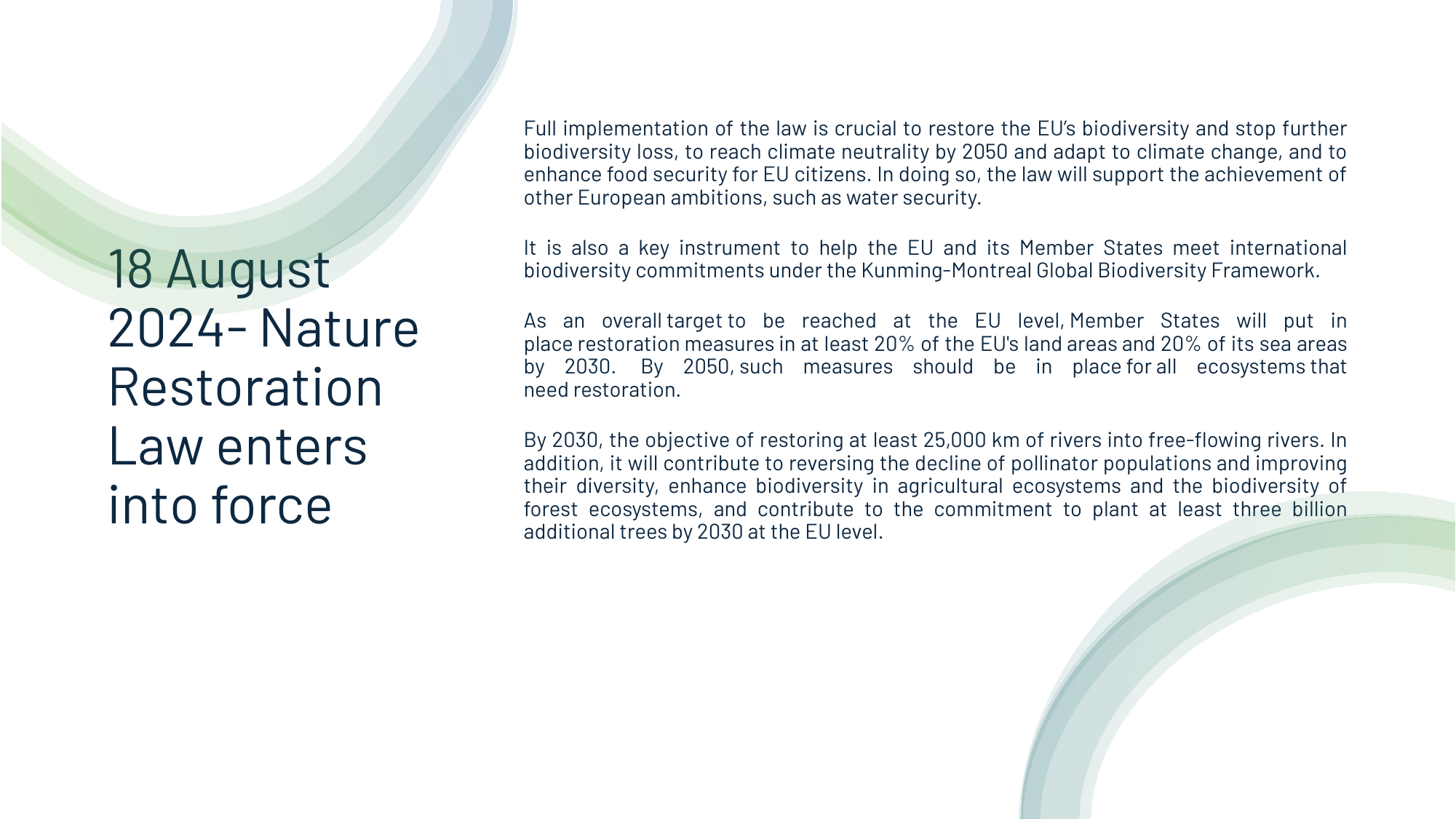

Full implementation of the law is crucial to restore the EU’s biodiversity and stop further biodiversity loss, to reach climate neutrality by 2050 and adapt to climate change, and to enhance food security for EU citizens. In doing so, the law will support the achievement of other European ambitions, such as water security.
It is also a key instrument to help the EU and its Member States meet international biodiversity commitments under the Kunming-Montreal Global Biodiversity Framework.
As an overall target to be reached at the EU level, Member States will put in place restoration measures in at least 20% of the EU's land areas and 20% of its sea areas by 2030.  By 2050, such measures should be in place for all ecosystems that need restoration.
By 2030, the objective of restoring at least 25,000 km of rivers into free-flowing rivers. In addition, it will contribute to reversing the decline of pollinator populations and improving their diversity, enhance biodiversity in agricultural ecosystems and the biodiversity of forest ecosystems, and contribute to the commitment to plant at least three billion additional trees by 2030 at the EU level.

# 18 August 2024- Nature Restoration Law enters into force